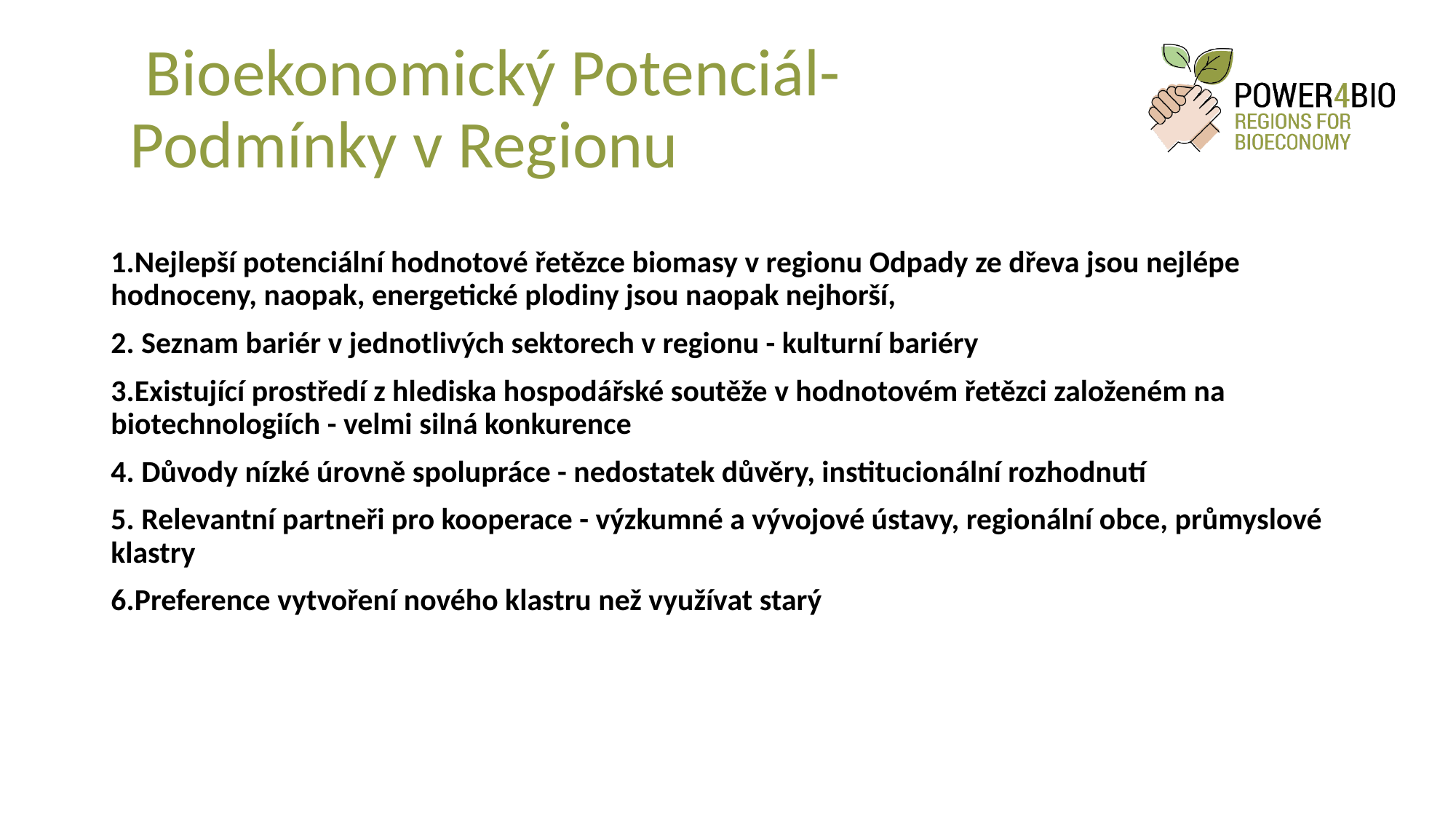

# Bioekonomický Potenciál- Podmínky v Regionu

1.Nejlepší potenciální hodnotové řetězce biomasy v regionu Odpady ze dřeva jsou nejlépe hodnoceny, naopak, energetické plodiny jsou naopak nejhorší,
2. Seznam bariér v jednotlivých sektorech v regionu - kulturní bariéry
3.Existující prostředí z hlediska hospodářské soutěže v hodnotovém řetězci založeném na biotechnologiích - velmi silná konkurence
4. Důvody nízké úrovně spolupráce - nedostatek důvěry, institucionální rozhodnutí
5. Relevantní partneři pro kooperace - výzkumné a vývojové ústavy, regionální obce, průmyslové klastry
6.Preference vytvoření nového klastru než využívat starý